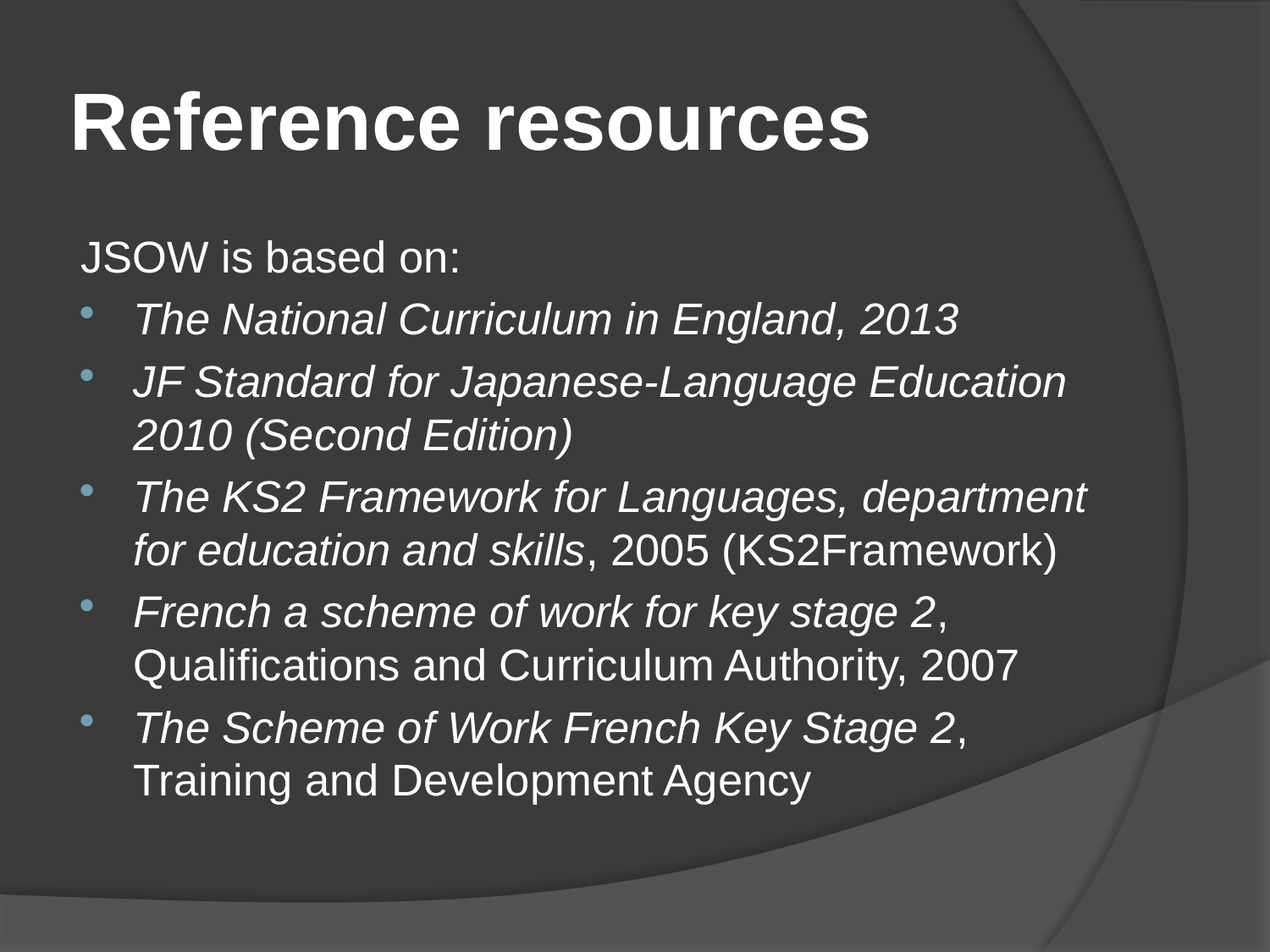

# Reference resources
JSOW is based on:
The National Curriculum in England, 2013
JF Standard for Japanese-Language Education 2010 (Second Edition)
The KS2 Framework for Languages, department for education and skills, 2005 (KS2Framework)
French a scheme of work for key stage 2, Qualifications and Curriculum Authority, 2007
The Scheme of Work French Key Stage 2, Training and Development Agency